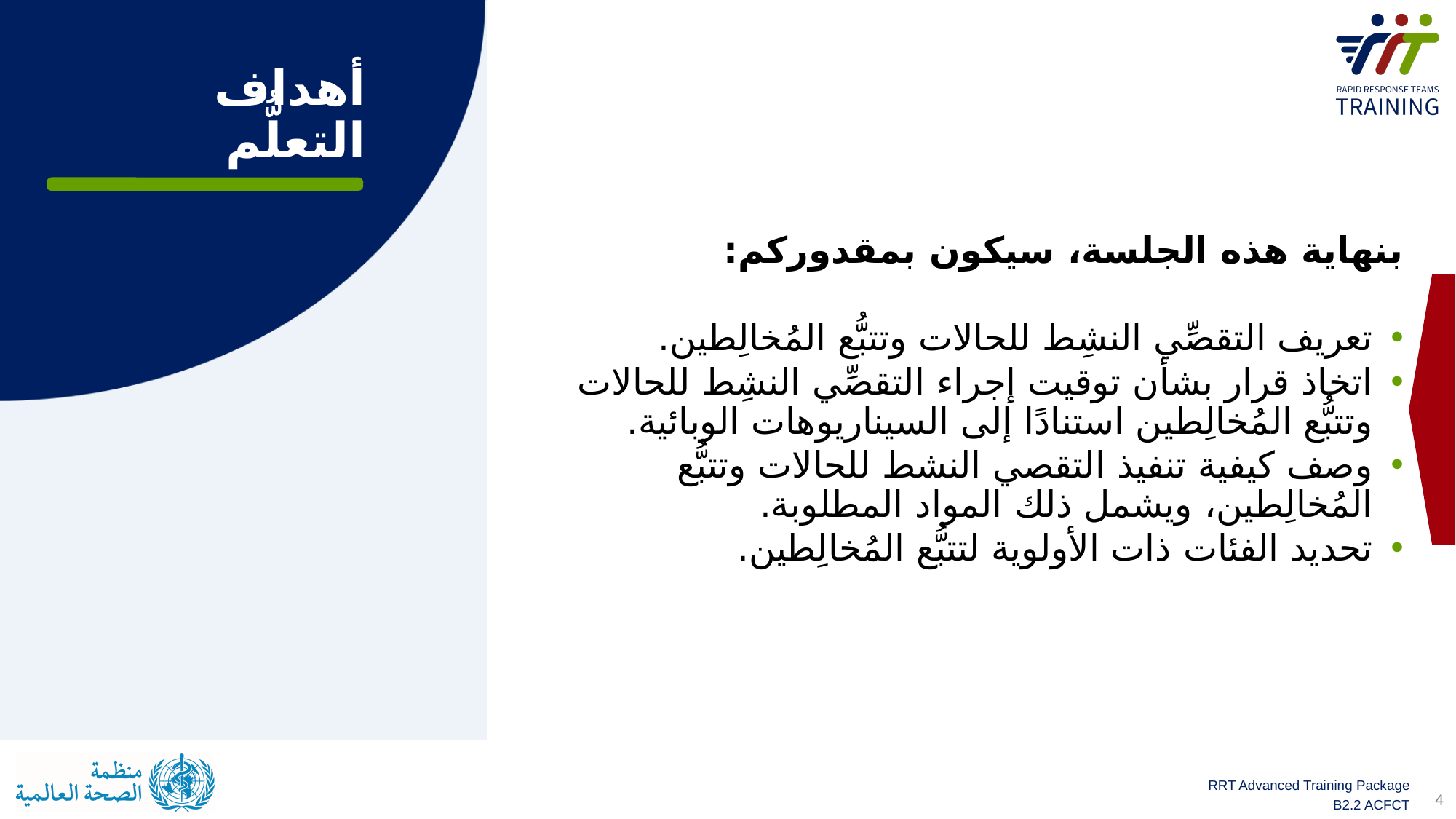

# أهداف التعلُّم

بنهاية هذه الجلسة، سيكون بمقدوركم:

تعريف التقصِّي النشِط للحالات وتتبُّع المُخالِطين.
اتخاذ قرار بشأن توقيت إجراء التقصِّي النشِط للحالات وتتبُّع المُخالِطين استنادًا إلى السيناريوهات الوبائية.
وصف كيفية تنفيذ التقصي النشط للحالات وتتبُّع المُخالِطين، ويشمل ذلك المواد المطلوبة.
تحديد الفئات ذات الأولوية لتتبُّع المُخالِطين.